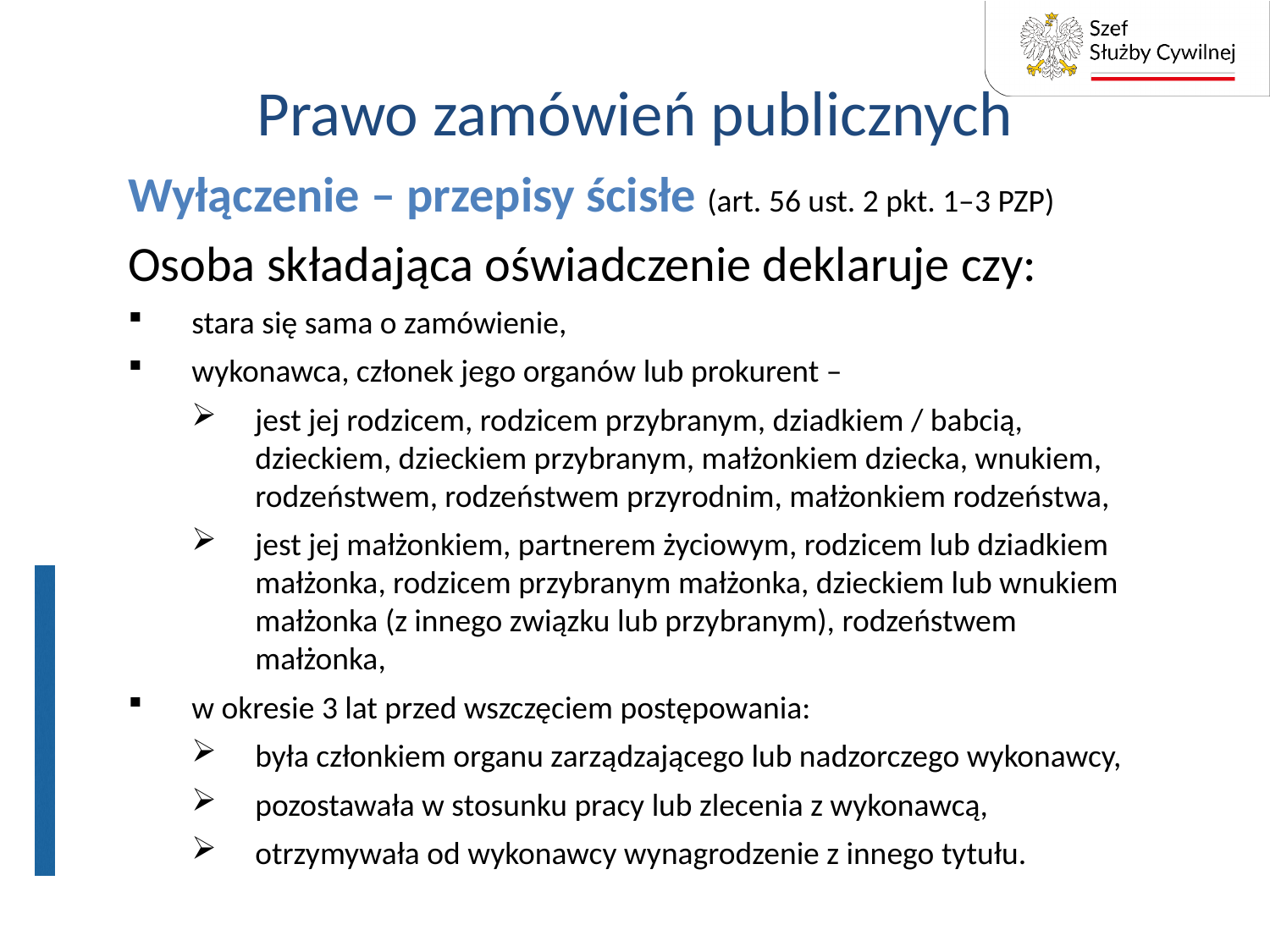

# Prawo zamówień publicznych
Wyłączenie – przepisy ścisłe (art. 56 ust. 2 pkt. 1–3 PZP)
Osoba składająca oświadczenie deklaruje czy:
stara się sama o zamówienie,
wykonawca, członek jego organów lub prokurent –
jest jej rodzicem, rodzicem przybranym, dziadkiem / babcią, dzieckiem, dzieckiem przybranym, małżonkiem dziecka, wnukiem, rodzeństwem, rodzeństwem przyrodnim, małżonkiem rodzeństwa,
jest jej małżonkiem, partnerem życiowym, rodzicem lub dziadkiem małżonka, rodzicem przybranym małżonka, dzieckiem lub wnukiem małżonka (z innego związku lub przybranym), rodzeństwem małżonka,
w okresie 3 lat przed wszczęciem postępowania:
była członkiem organu zarządzającego lub nadzorczego wykonawcy,
pozostawała w stosunku pracy lub zlecenia z wykonawcą,
otrzymywała od wykonawcy wynagrodzenie z innego tytułu.